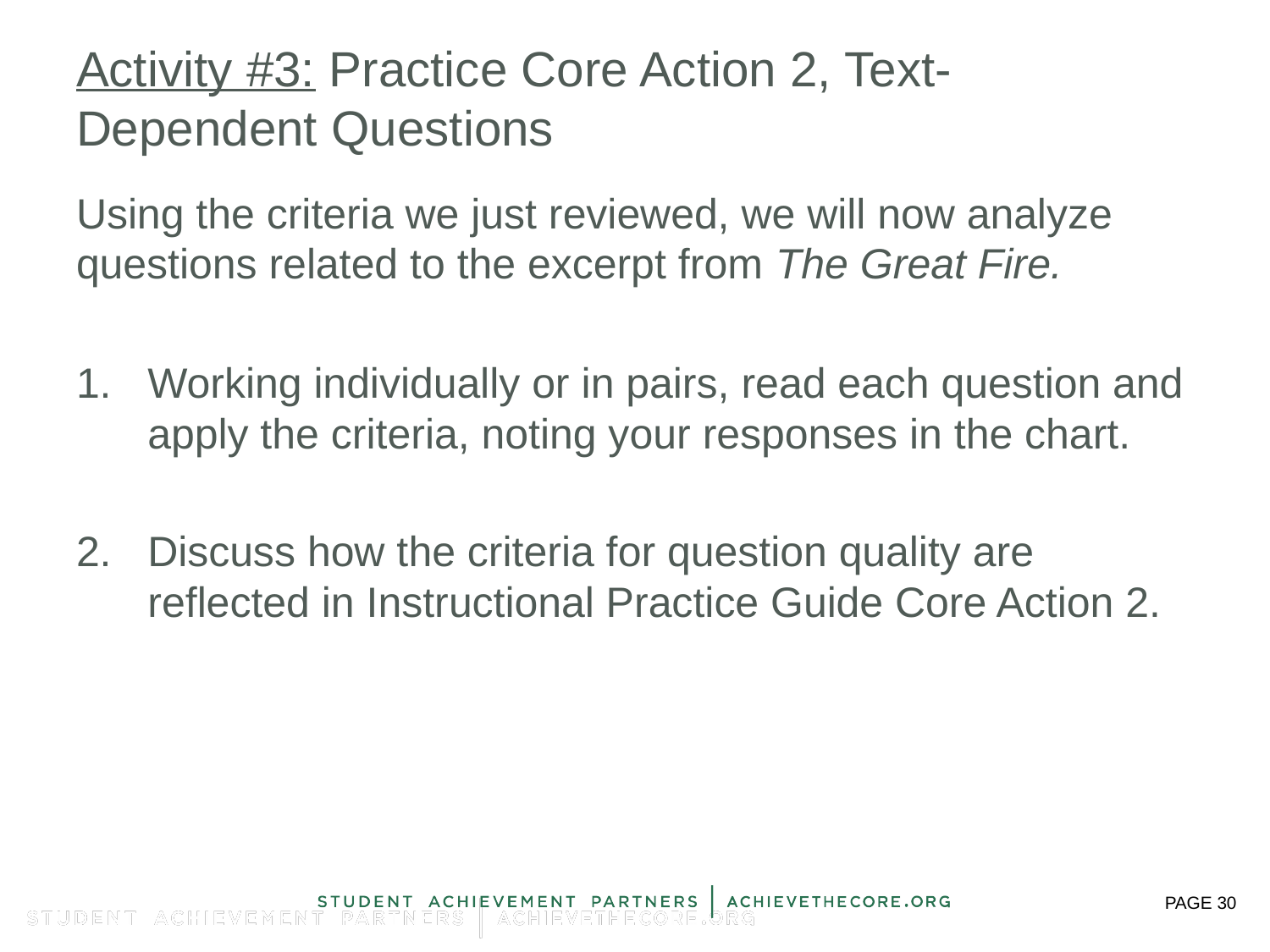

# Activity #3: Practice Core Action 2, Text- Dependent Questions
Using the criteria we just reviewed, we will now analyze questions related to the excerpt from The Great Fire.

Working individually or in pairs, read each question and apply the criteria, noting your responses in the chart.

Discuss how the criteria for question quality are reflected in Instructional Practice Guide Core Action 2.